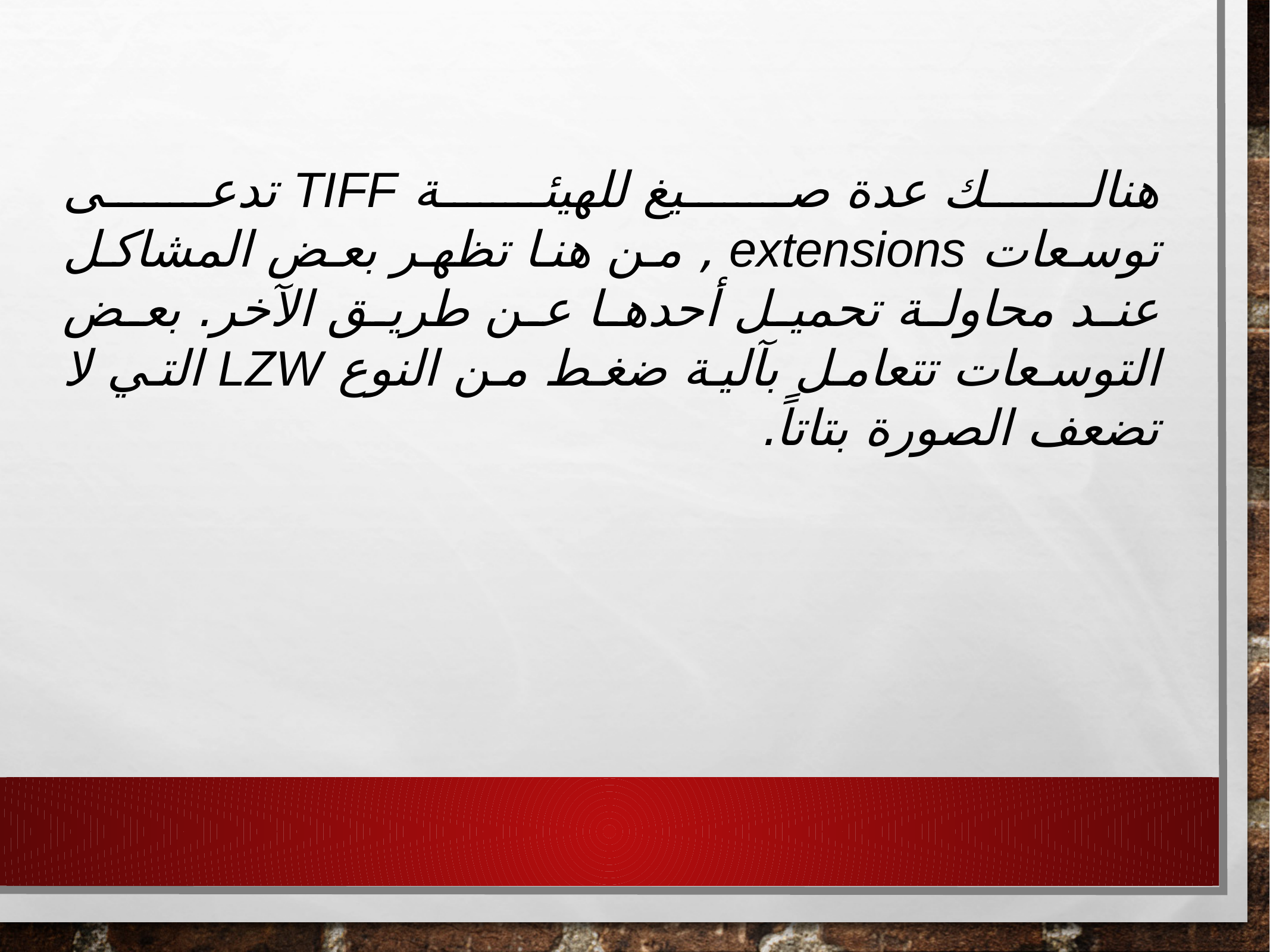

هنالك عدة صيغ للهيئة TIFF تدعى توسعات extensions , من هنا تظهر بعض المشاكل عند محاولة تحميل أحدها عن طريق الآخر. بعض التوسعات تتعامل بآلية ضغط من النوع LZW التي لا تضعف الصورة بتاتاً.